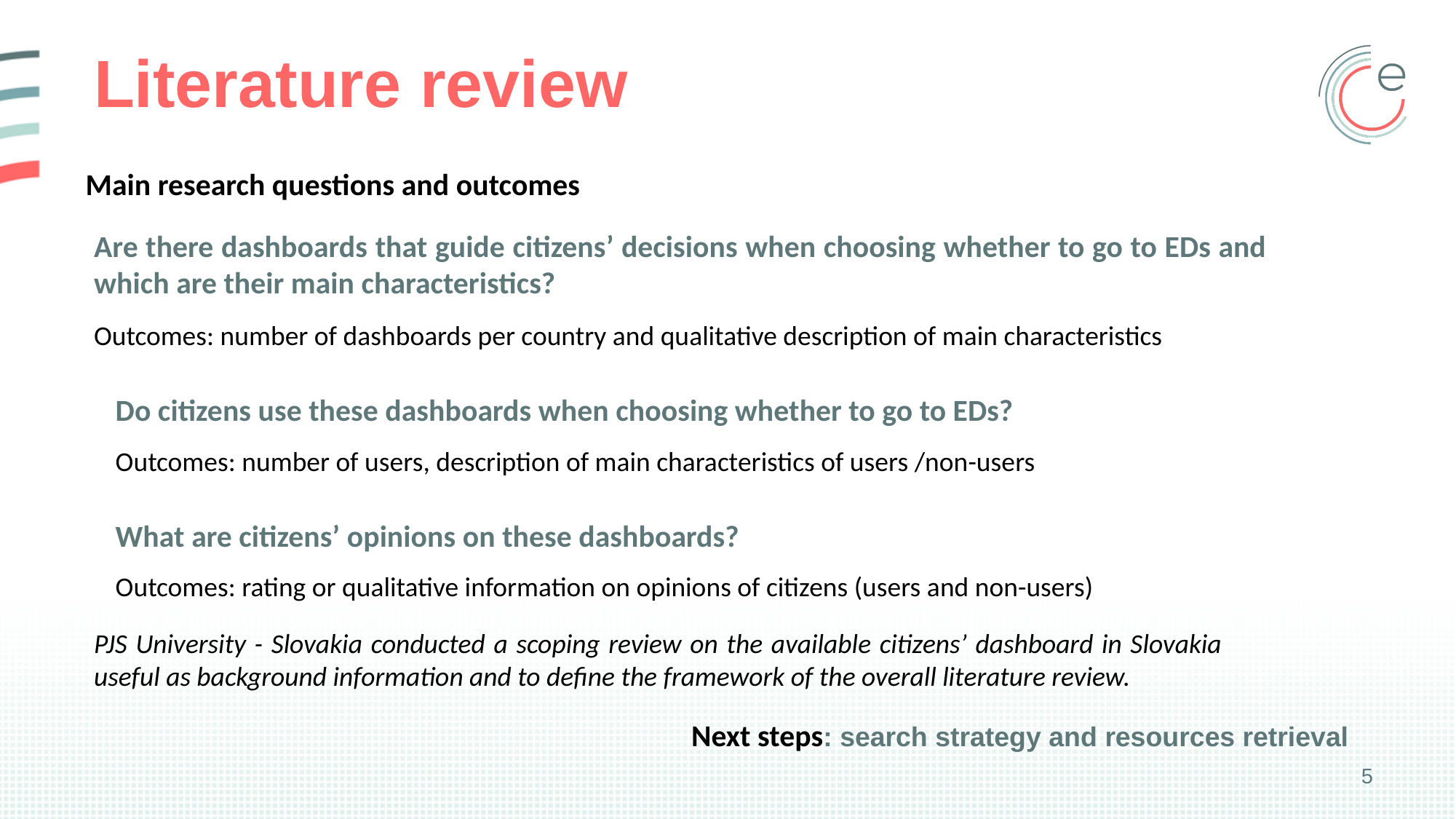

# Literature review
Main research questions and outcomes
Are there dashboards that guide citizens’ decisions when choosing whether to go to EDs and which are their main characteristics?

Outcomes: number of dashboards per country and qualitative description of main characteristics

Do citizens use these dashboards when choosing whether to go to EDs?
Outcomes: number of users, description of main characteristics of users /non-users

What are citizens’ opinions on these dashboards?
Outcomes: rating or qualitative information on opinions of citizens (users and non-users)

PJS University - Slovakia conducted a scoping review on the available citizens’ dashboard in Slovakia useful as background information and to define the framework of the overall literature review.
Next steps: search strategy and resources retrieval